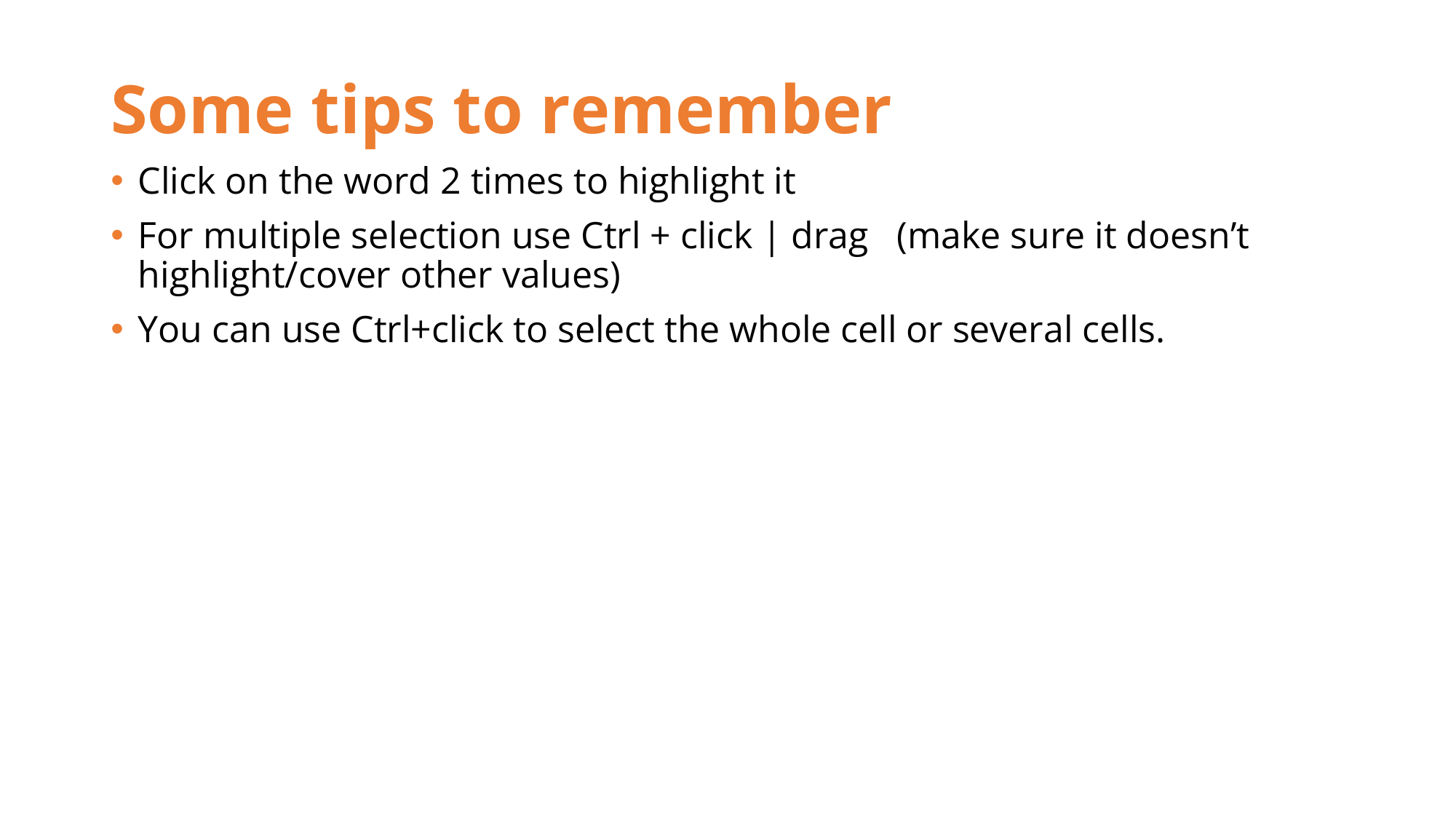

# Some tips to remember
Click on the word 2 times to highlight it
For multiple selection use Ctrl + click | drag   (make sure it doesn’t highlight/cover other values)
You can use Ctrl+click to select the whole cell or several cells.